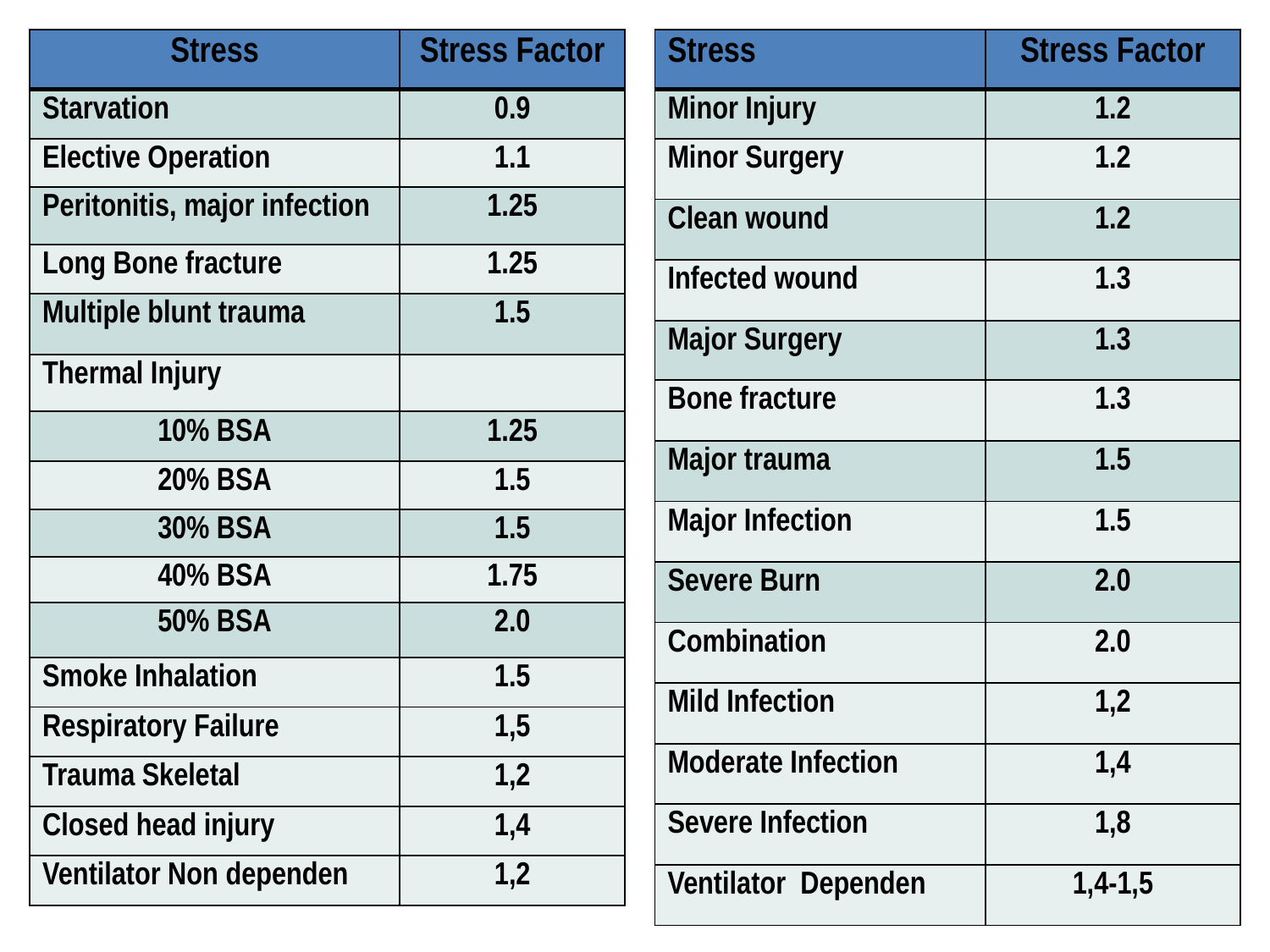

| Stress | Stress Factor |
| --- | --- |
| Starvation | 0.9 |
| Elective Operation | 1.1 |
| Peritonitis, major infection | 1.25 |
| Long Bone fracture | 1.25 |
| Multiple blunt trauma | 1.5 |
| Thermal Injury |  |
| 10% BSA | 1.25 |
| 20% BSA | 1.5 |
| 30% BSA | 1.5 |
| 40% BSA | 1.75 |
| 50% BSA | 2.0 |
| Smoke Inhalation | 1.5 |
| Respiratory Failure | 1,5 |
| Trauma Skeletal | 1,2 |
| Closed head injury | 1,4 |
| Ventilator Non dependen | 1,2 |
| Stress | Stress Factor |
| --- | --- |
| Minor Injury | 1.2 |
| Minor Surgery | 1.2 |
| Clean wound | 1.2 |
| Infected wound | 1.3 |
| Major Surgery | 1.3 |
| Bone fracture | 1.3 |
| Major trauma | 1.5 |
| Major Infection | 1.5 |
| Severe Burn | 2.0 |
| Combination | 2.0 |
| Mild Infection | 1,2 |
| Moderate Infection | 1,4 |
| Severe Infection | 1,8 |
| Ventilator Dependen | 1,4-1,5 |